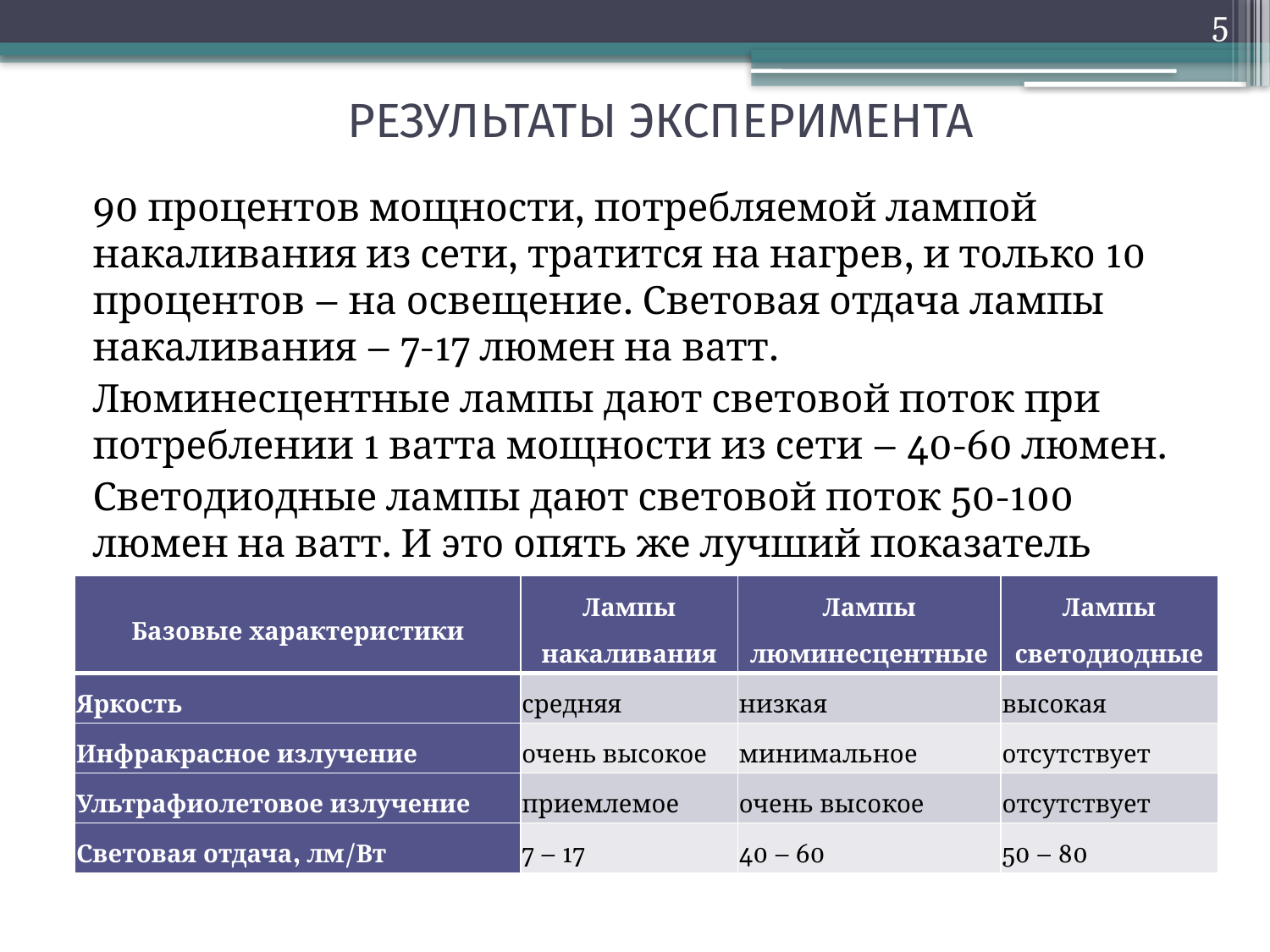

5
# РЕЗУЛЬТАТЫ ЭКСПЕРИМЕНТА
90 процентов мощности, потребляемой лампой накаливания из сети, тратится на нагрев, и только 10 процентов – на освещение. Световая отдача лампы накаливания – 7-17 люмен на ватт.
Люминесцентные лампы дают световой поток при потреблении 1 ватта мощности из сети – 40-60 люмен.
Светодиодные лампы дают световой поток 50-100 люмен на ватт. И это опять же лучший показатель среди всех ламп.
| Базовые характеристики | Лампы накаливания | Лампы люминесцентные | Лампы светодиодные |
| --- | --- | --- | --- |
| Яркость | средняя | низкая | высокая |
| Инфракрасное излучение | очень высокое | минимальное | отсутствует |
| Ультрафиолетовое излучение | приемлемое | очень высокое | отсутствует |
| Световая отдача, лм/Вт | 7 – 17 | 40 – 60 | 50 – 80 |